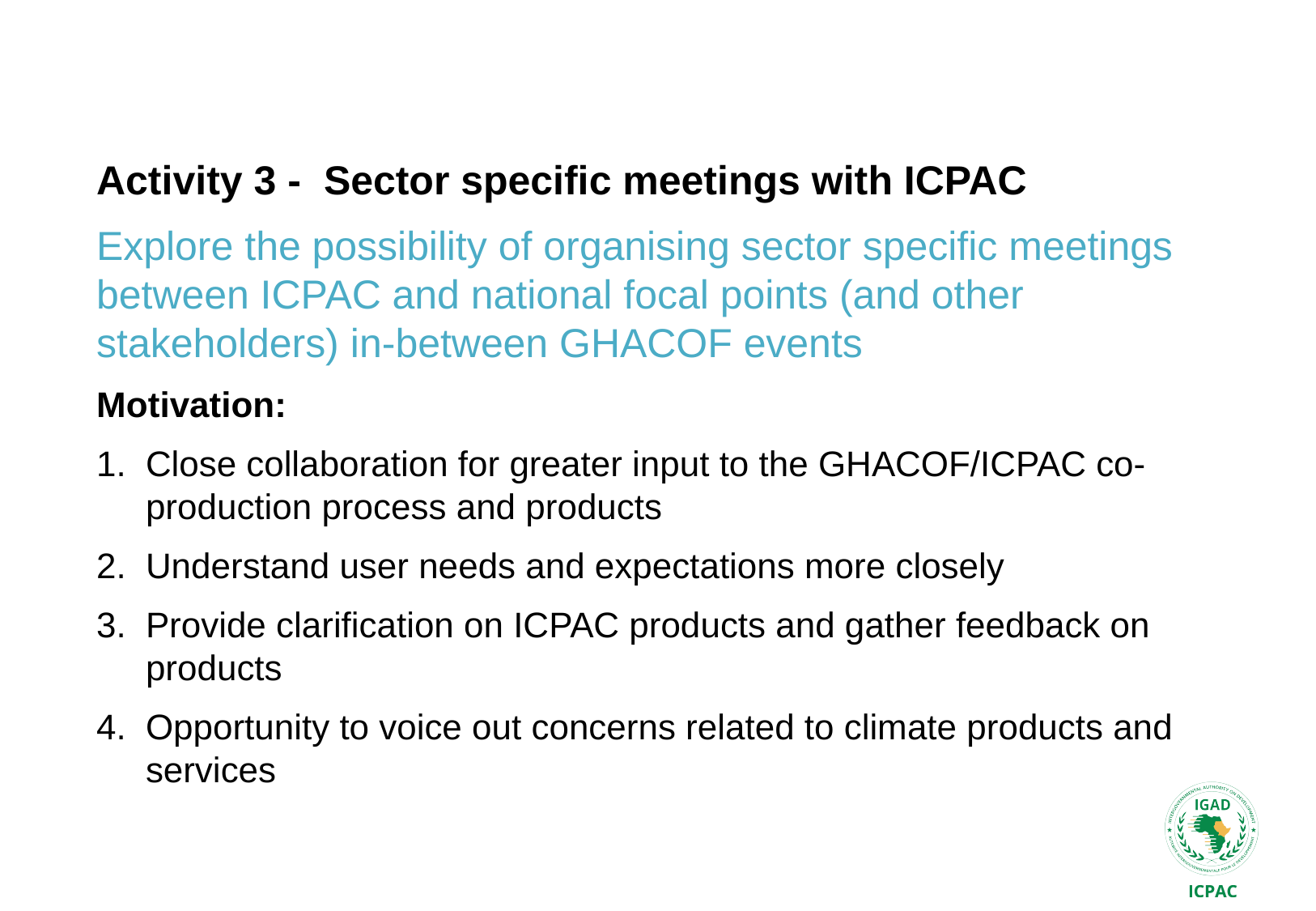

Activity 3 -  Sector specific meetings with ICPAC
Explore the possibility of organising sector specific meetings between ICPAC and national focal points (and other stakeholders) in-between GHACOF events
Motivation:
Close collaboration for greater input to the GHACOF/ICPAC co-production process and products
Understand user needs and expectations more closely
Provide clarification on ICPAC products and gather feedback on products
Opportunity to voice out concerns related to climate products and services